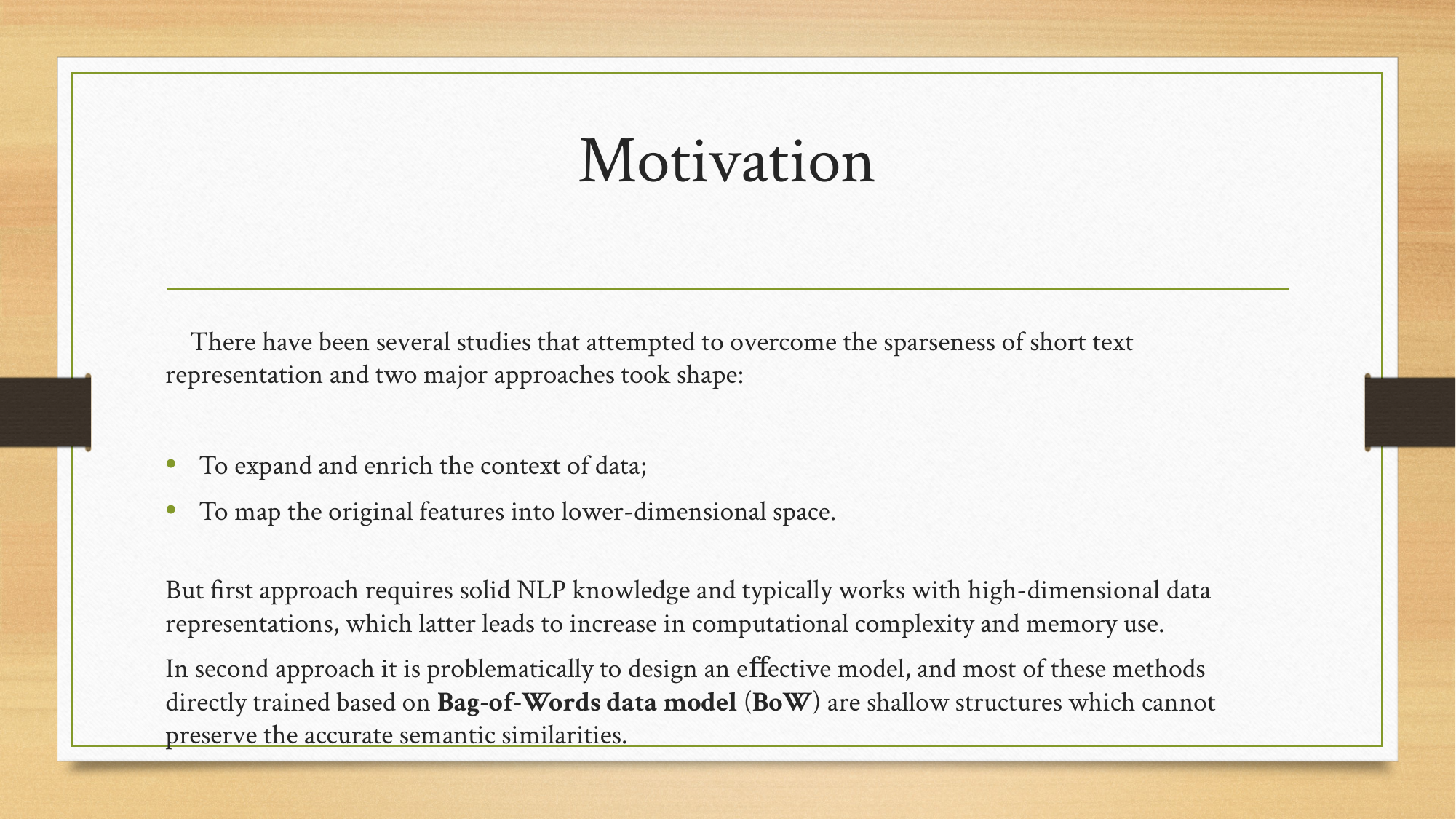

# Motivation

    There have been several studies that attempted to overcome the sparseness of short text representation and two major approaches took shape:

To expand and enrich the context of data;
To map the original features into lower-dimensional space.
But first approach requires solid NLP knowledge and typically works with high-dimensional data representations, which latter leads to increase in computational complexity and memory use.
In second approach it is problematically to design an eﬀective model, and most of these methods directly trained based on Bag-of-Words data model (BoW) are shallow structures which cannot preserve the accurate semantic similarities.